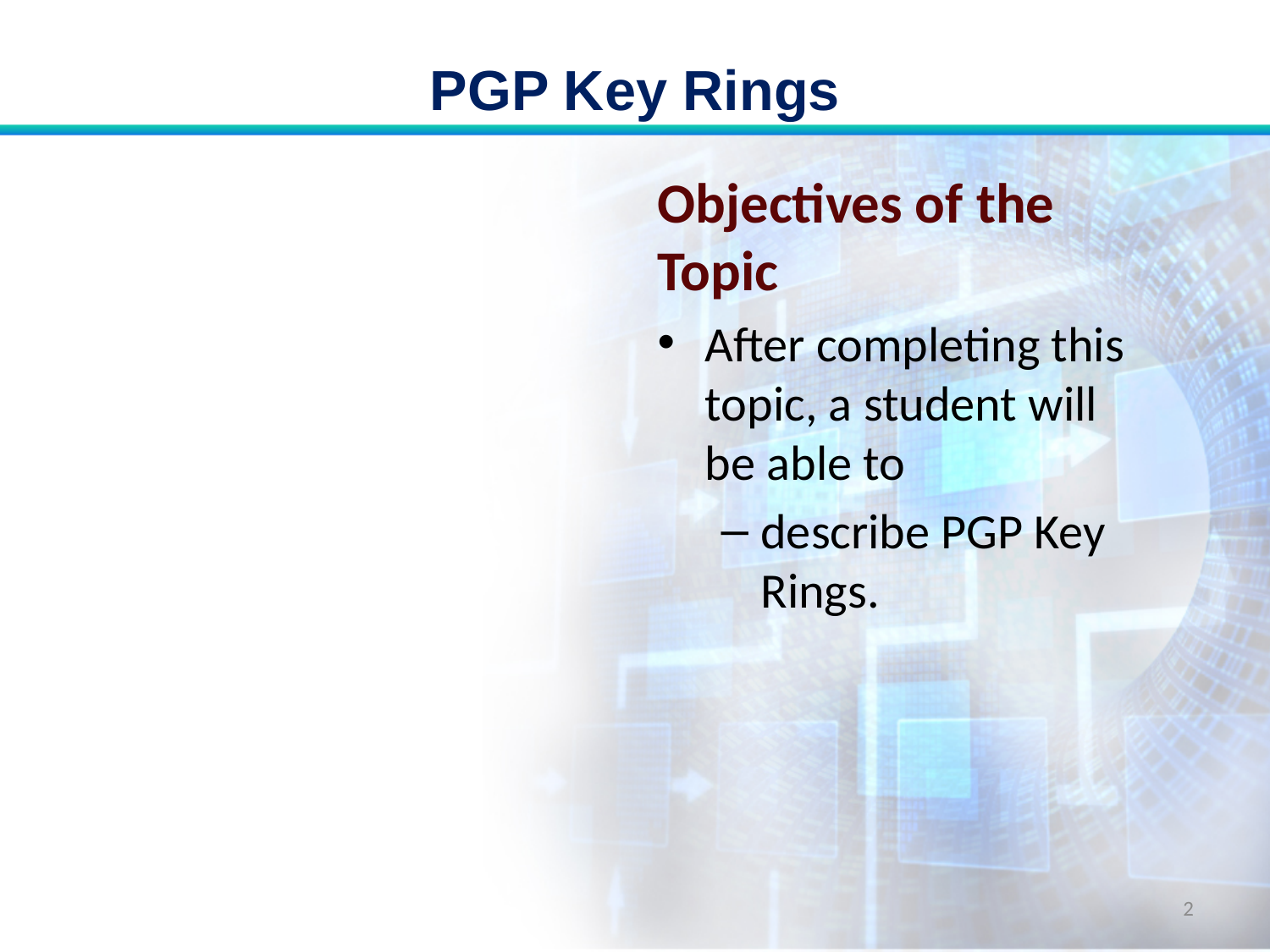

# PGP Key Rings
Objectives of the Topic
After completing this topic, a student will be able to
describe PGP Key Rings.
2